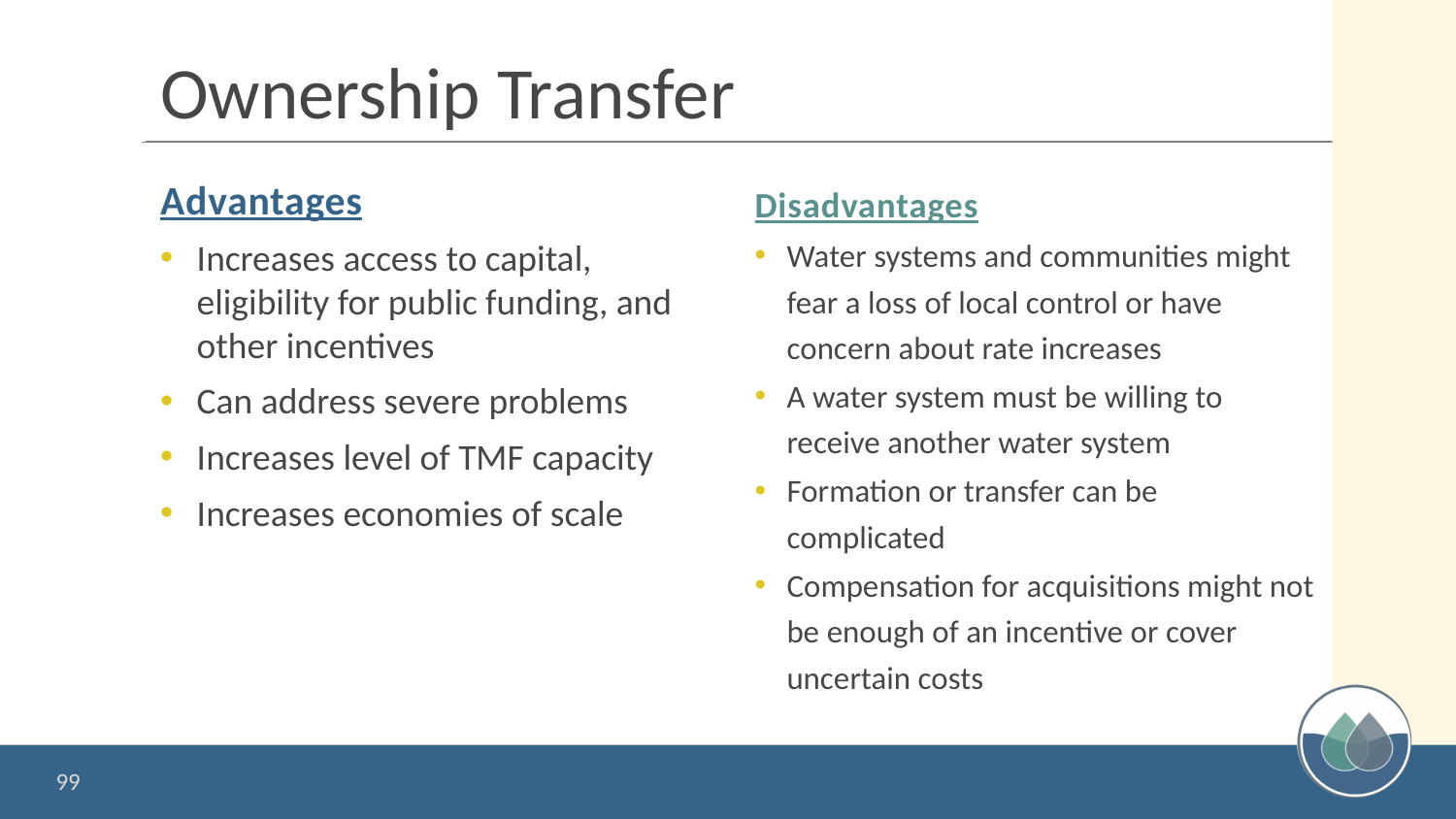

# Ownership Transfer
Advantages
Increases access to capital, eligibility for public funding, and other incentives
Can address severe problems
Increases level of TMF capacity
Increases economies of scale
Disadvantages
Water systems and communities might fear a loss of local control or have concern about rate increases
A water system must be willing to receive another water system
Formation or transfer can be complicated
Compensation for acquisitions might not be enough of an incentive or cover uncertain costs
99